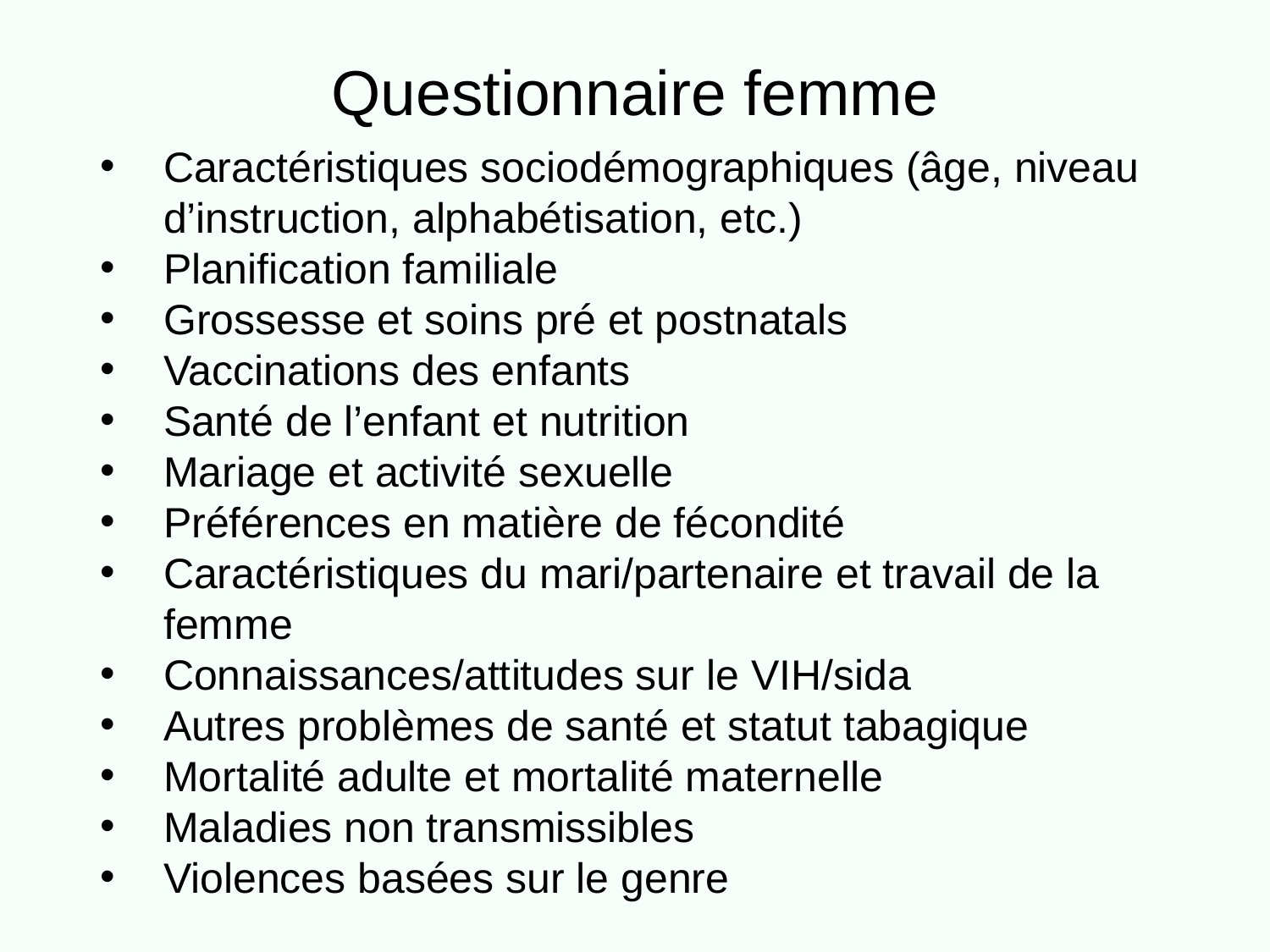

# Questionnaire femme
Caractéristiques sociodémographiques (âge, niveau d’instruction, alphabétisation, etc.)
Planification familiale
Grossesse et soins pré et postnatals
Vaccinations des enfants
Santé de l’enfant et nutrition
Mariage et activité sexuelle
Préférences en matière de fécondité
Caractéristiques du mari/partenaire et travail de la femme
Connaissances/attitudes sur le VIH/sida
Autres problèmes de santé et statut tabagique
Mortalité adulte et mortalité maternelle
Maladies non transmissibles
Violences basées sur le genre